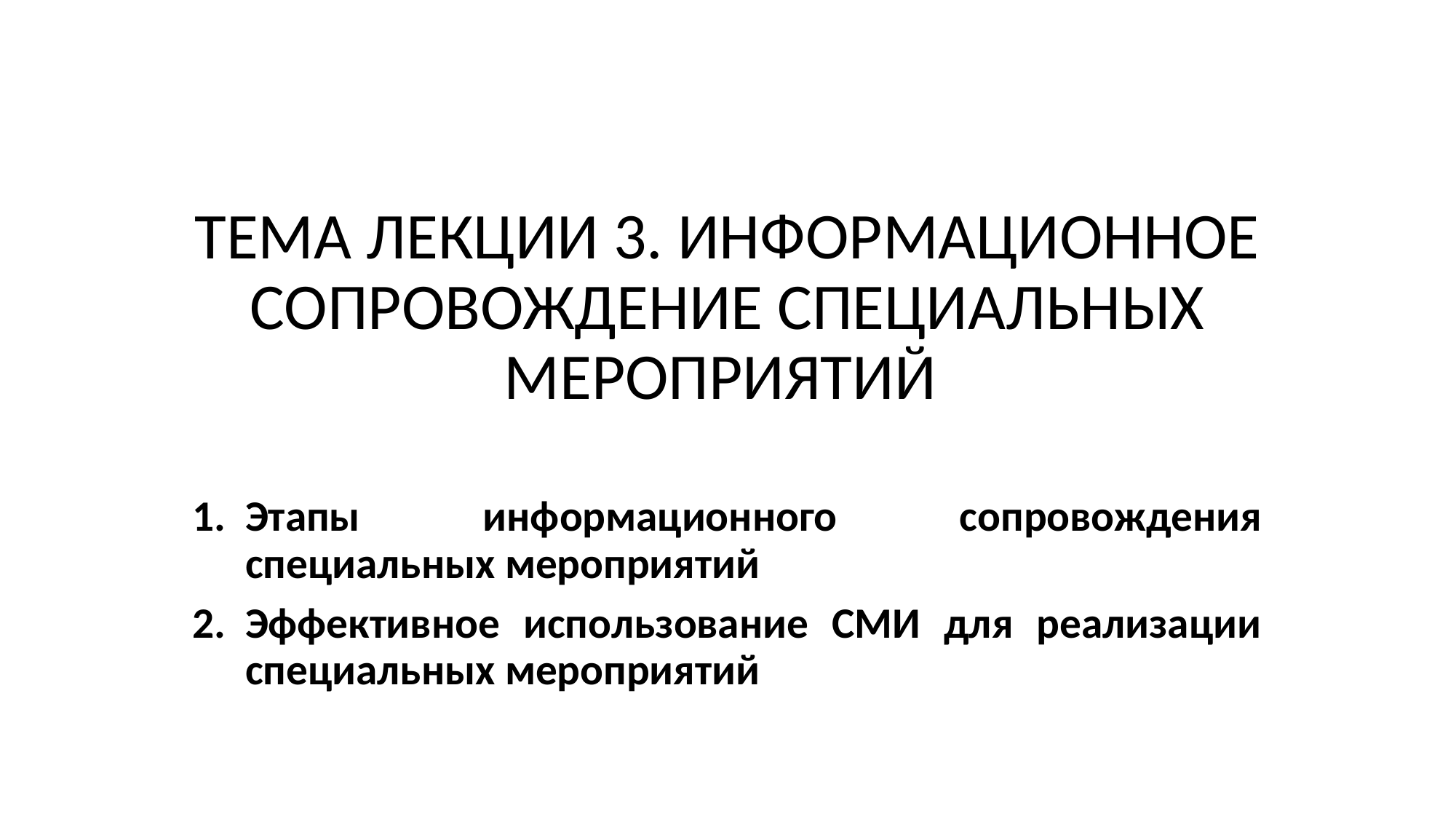

# ТЕМА ЛЕКЦИИ 3. ИНФОРМАЦИОННОЕ СОПРОВОЖДЕНИЕ СПЕЦИАЛЬНЫХ МЕРОПРИЯТИЙ
Этапы информационного сопровождения специальных мероприятий
Эффективное использование СМИ для реализации специальных мероприятий